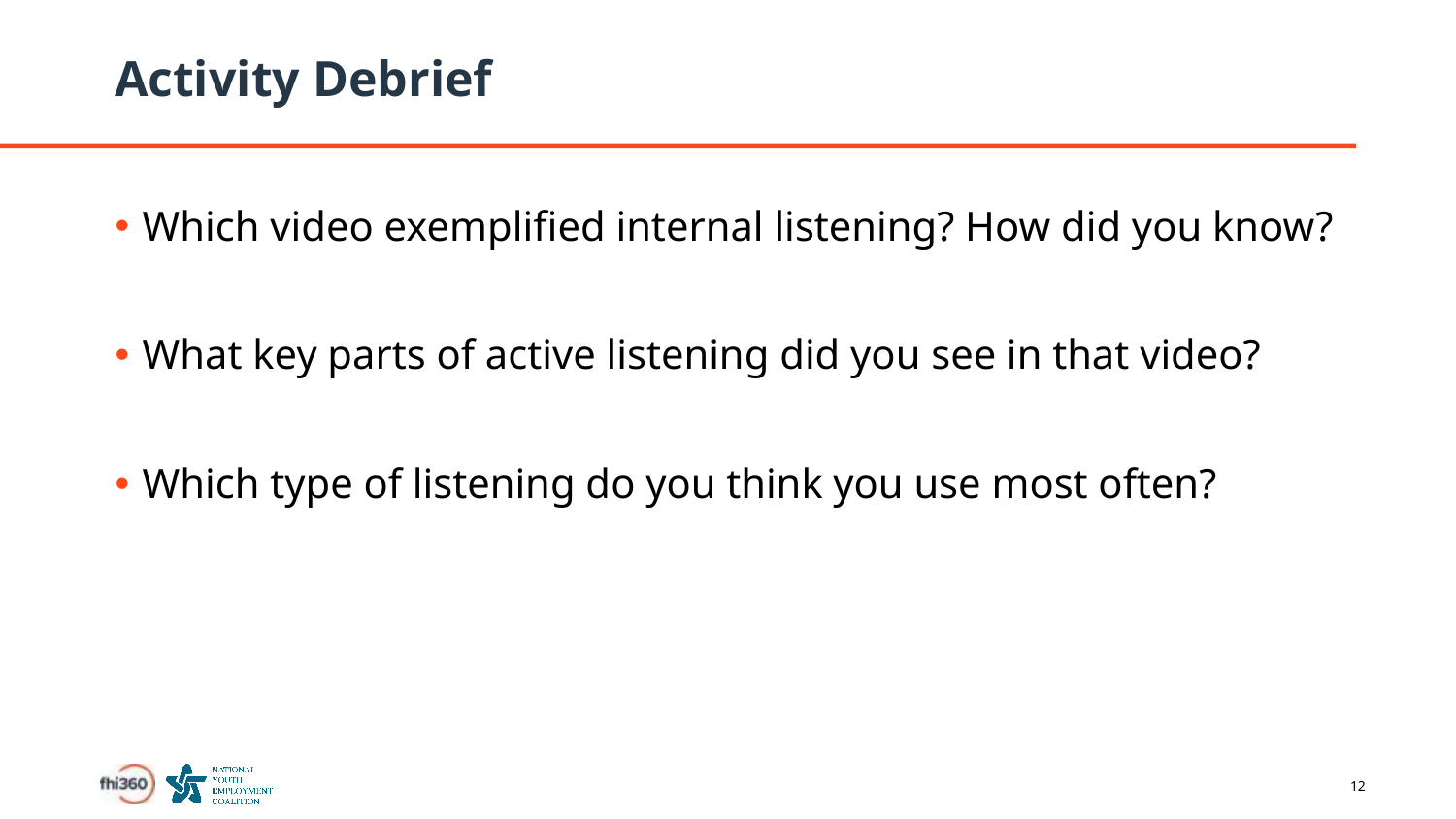

# Activity Debrief
Which video exemplified internal listening? How did you know?

What key parts of active listening did you see in that video?

Which type of listening do you think you use most often?